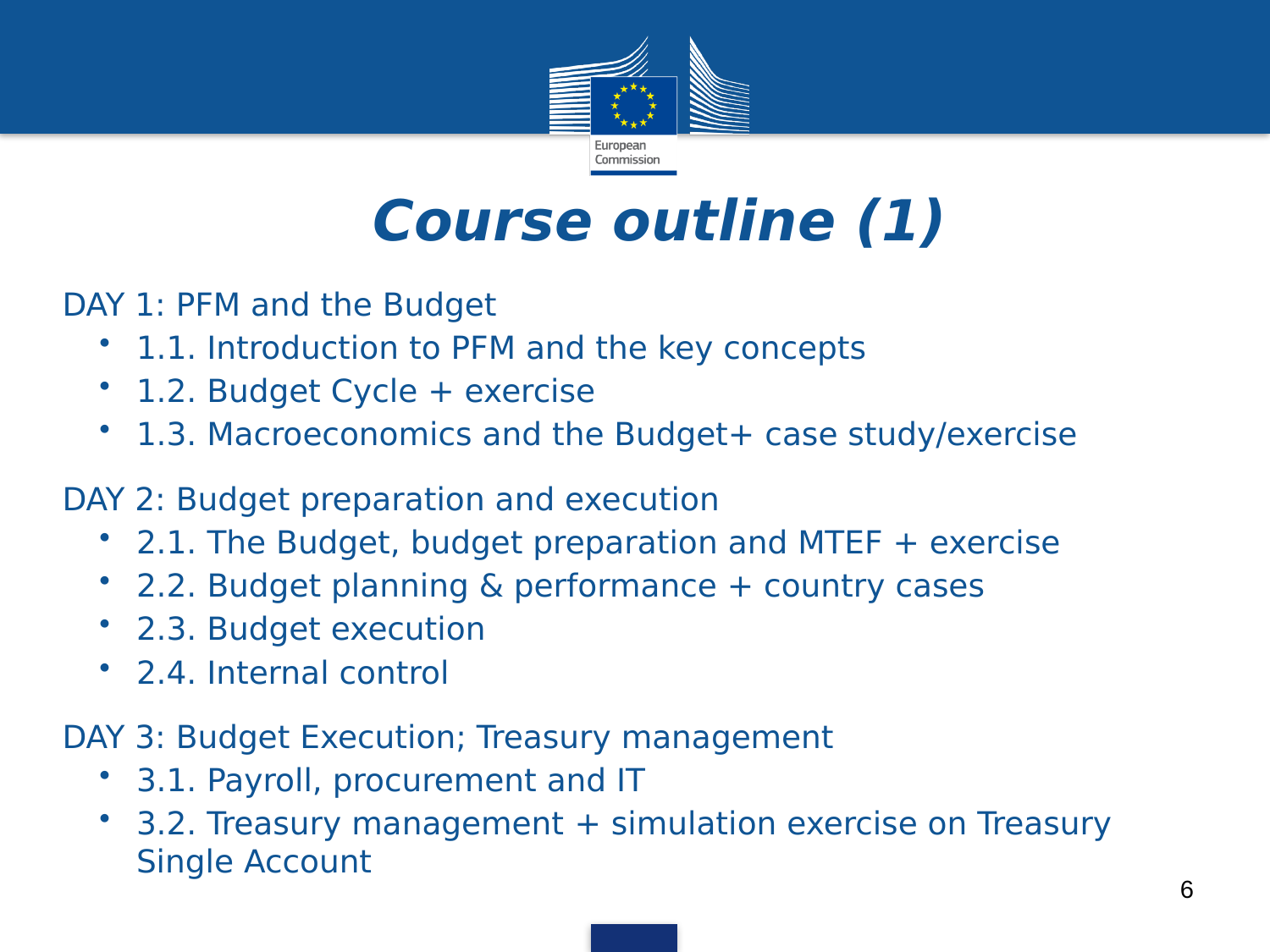

# Course outline (1)
DAY 1: PFM and the Budget
1.1. Introduction to PFM and the key concepts
1.2. Budget Cycle + exercise
1.3. Macroeconomics and the Budget+ case study/exercise
DAY 2: Budget preparation and execution
2.1. The Budget, budget preparation and MTEF + exercise
2.2. Budget planning & performance + country cases
2.3. Budget execution
2.4. Internal control
DAY 3: Budget Execution; Treasury management
3.1. Payroll, procurement and IT
3.2. Treasury management + simulation exercise on Treasury Single Account
6